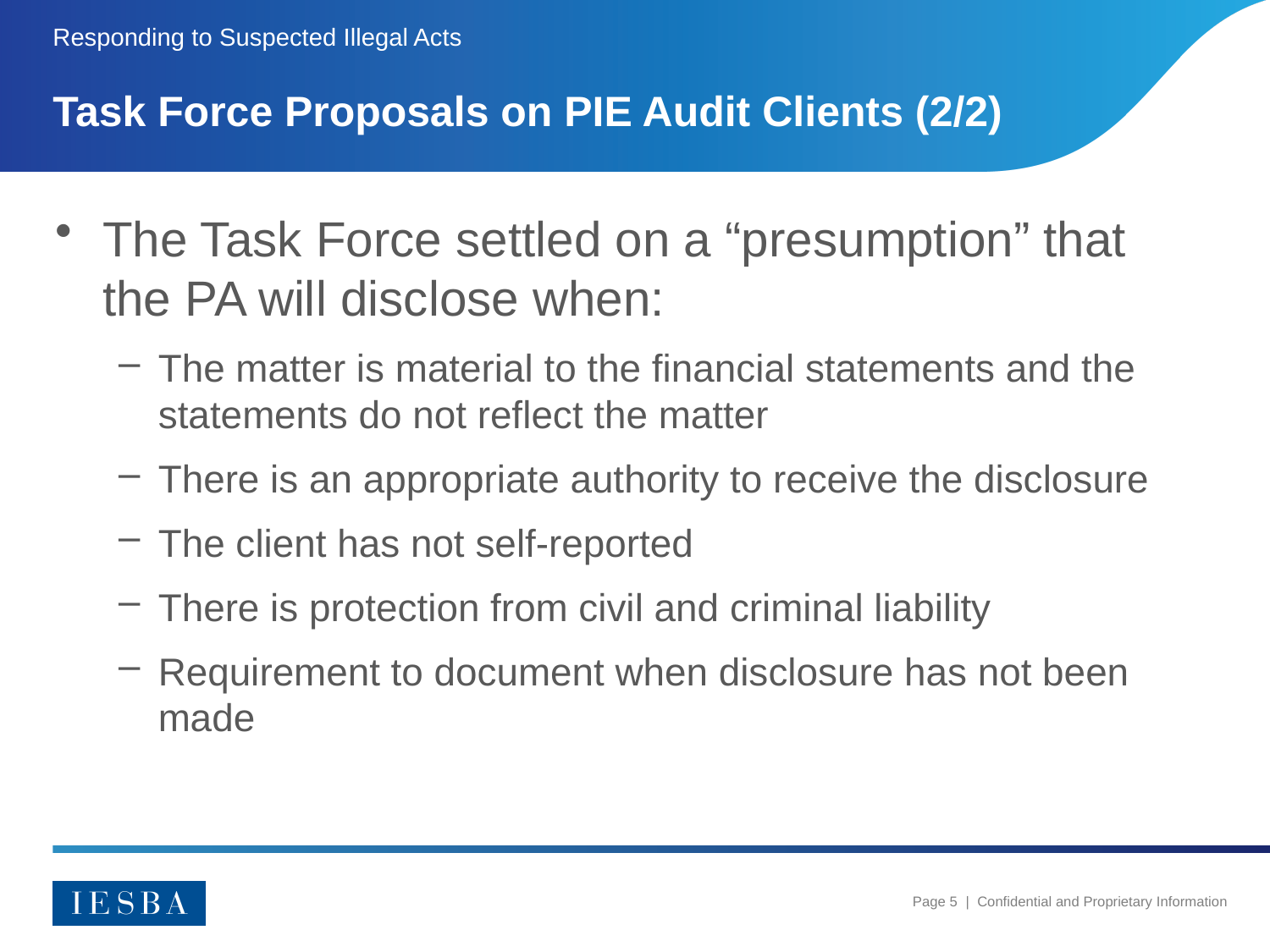

Responding to Suspected Illegal Acts

# Task Force Proposals on PIE Audit Clients (2/2)
The Task Force settled on a “presumption” that the PA will disclose when:
The matter is material to the financial statements and the statements do not reflect the matter
There is an appropriate authority to receive the disclosure
The client has not self-reported
There is protection from civil and criminal liability
Requirement to document when disclosure has not been made